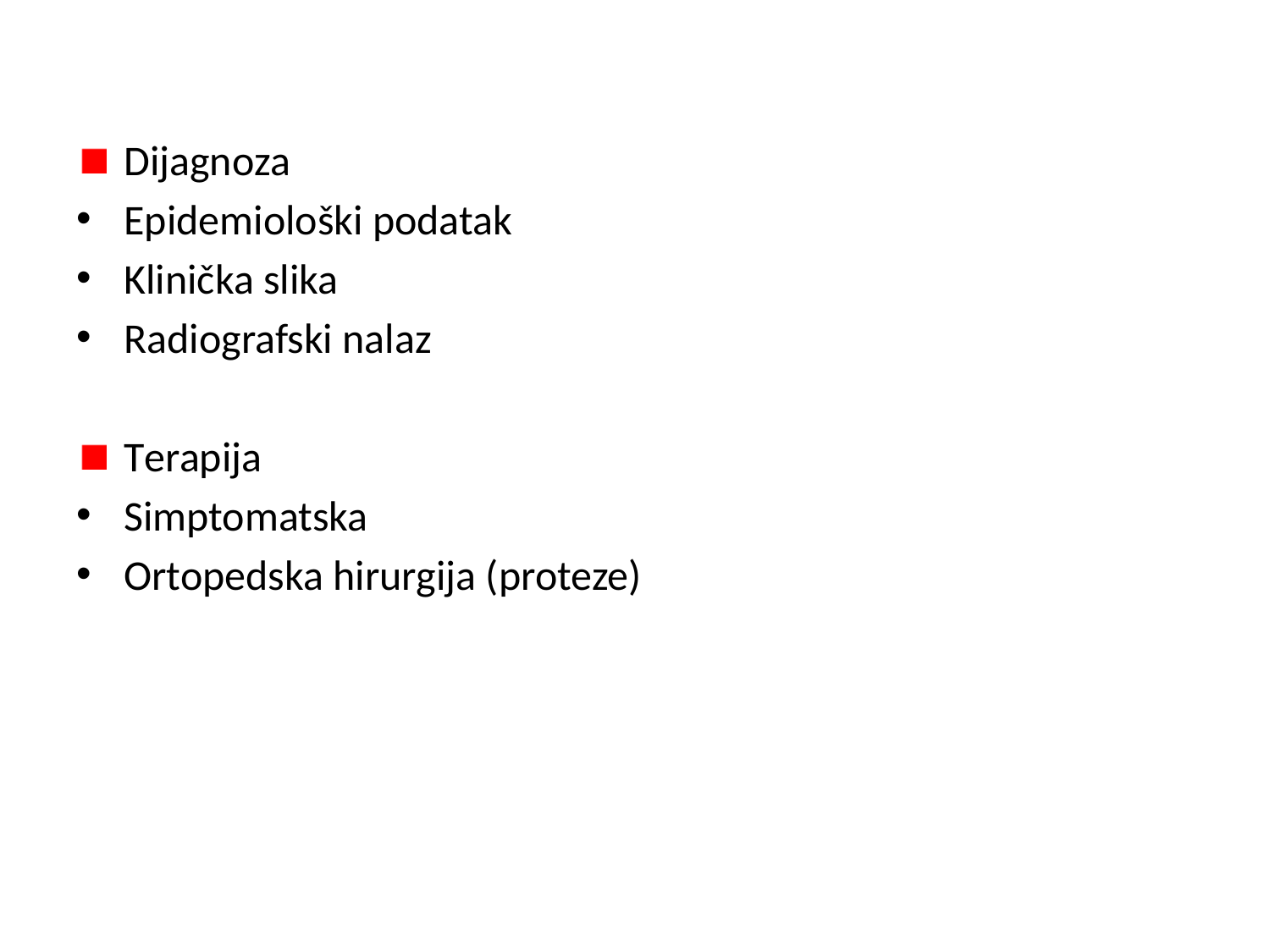

Dijagnoza
Epidemiološki podatak
Klinička slika
Radiografski nalaz

Terapija
Simptomatska
Ortopedska hirurgija (proteze)